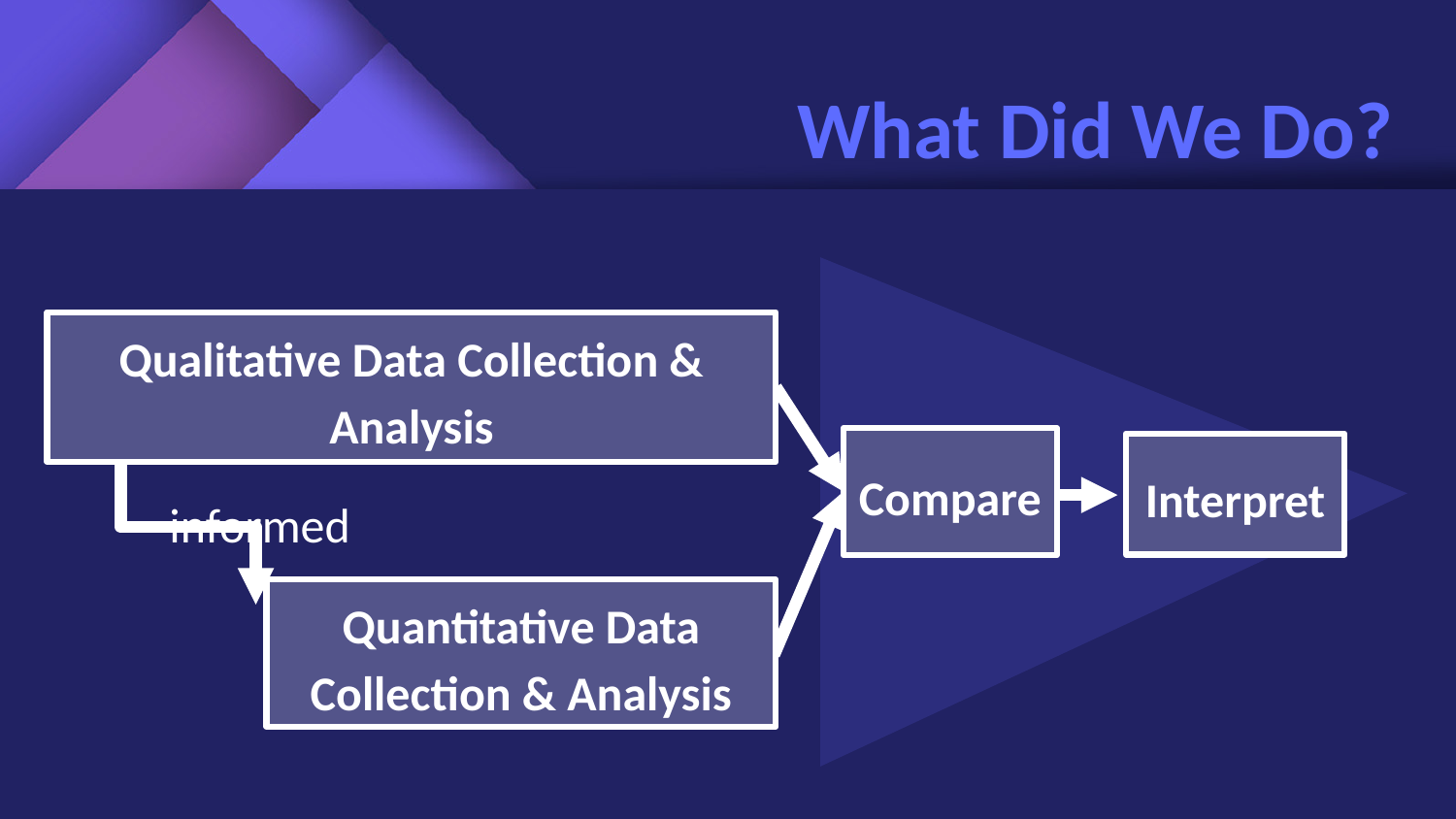

What Did We Do?

Qualitative Data Collection & Analysis
Compare
informed
Quantitative Data Collection & Analysis
Interpret